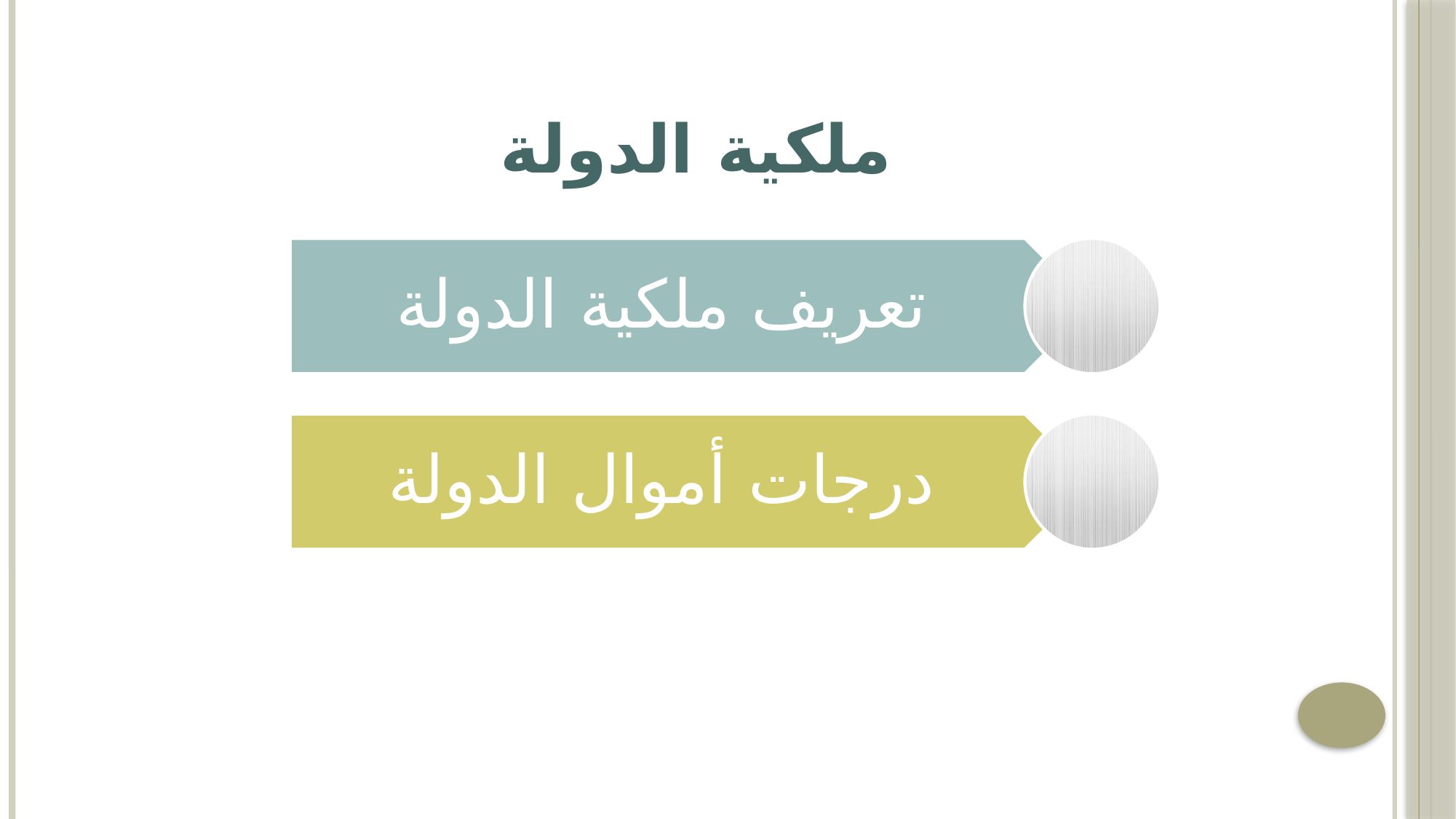

ملكية الدولة

تعريف ملكية الدولة

درجات أموال الدولة